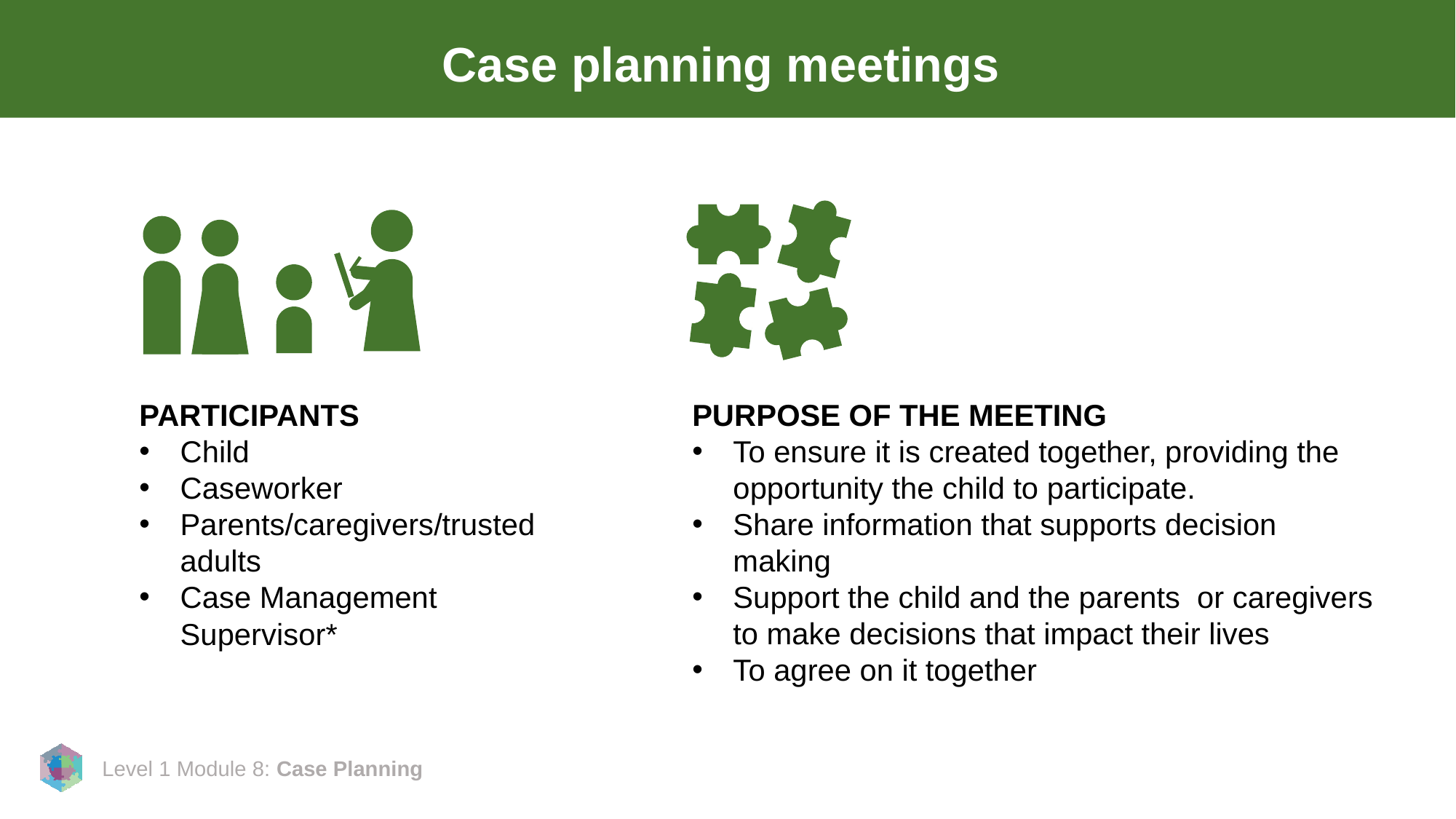

# Case planning meetings

PARTICIPANTS
Child
Caseworker
Parents/caregivers/trusted adults
Case Management Supervisor*
PURPOSE OF THE MEETING
To ensure it is created together, providing the opportunity the child to participate.
Share information that supports decision making
Support the child and the parents  or caregivers to make decisions that impact their lives
To agree on it together